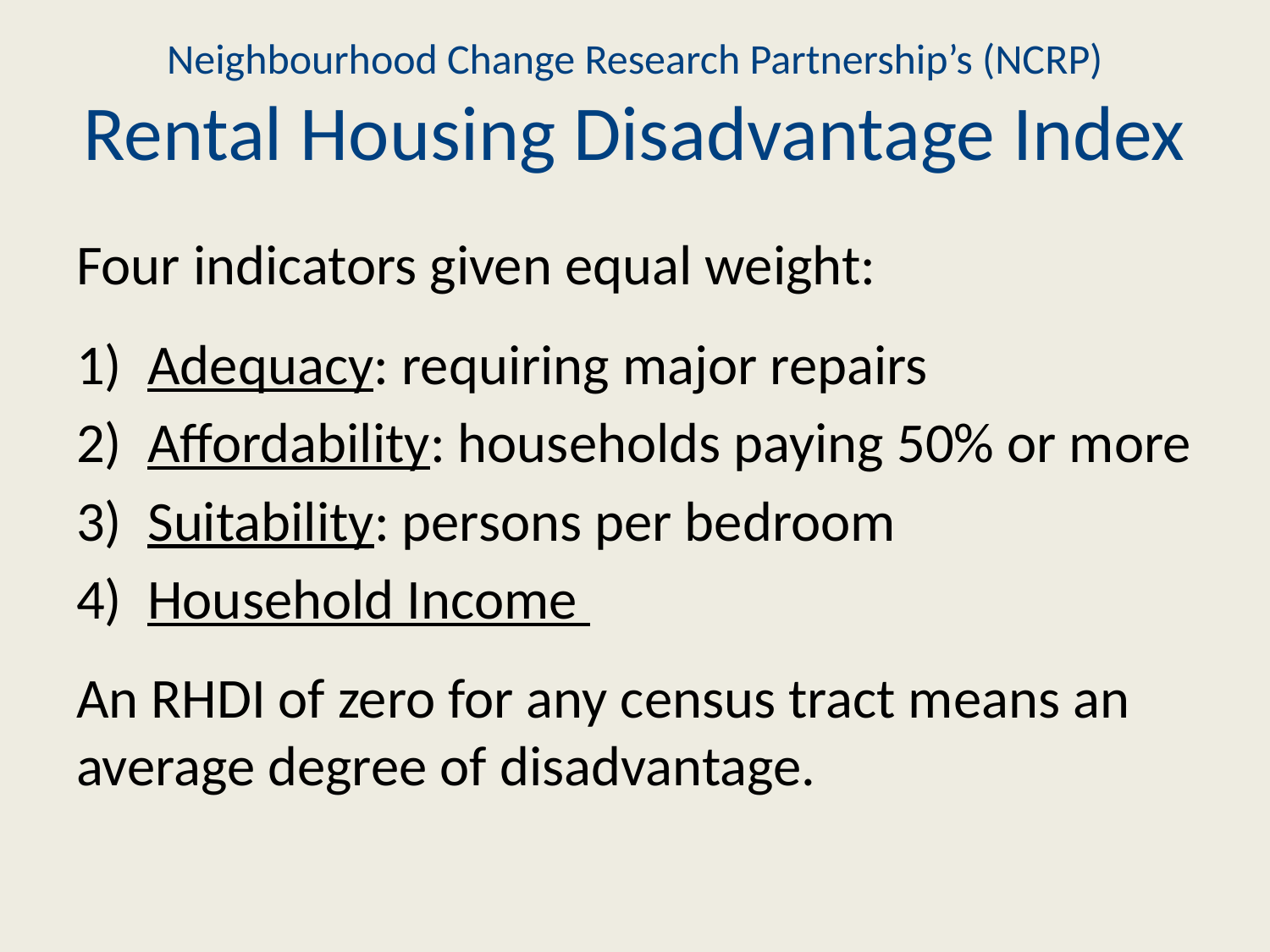

# Neighbourhood Change Research Partnership’s (NCRP) Rental Housing Disadvantage Index
Four indicators given equal weight:
Adequacy: requiring major repairs
Affordability: households paying 50% or more
Suitability: persons per bedroom
Household Income
An RHDI of zero for any census tract means an average degree of disadvantage.